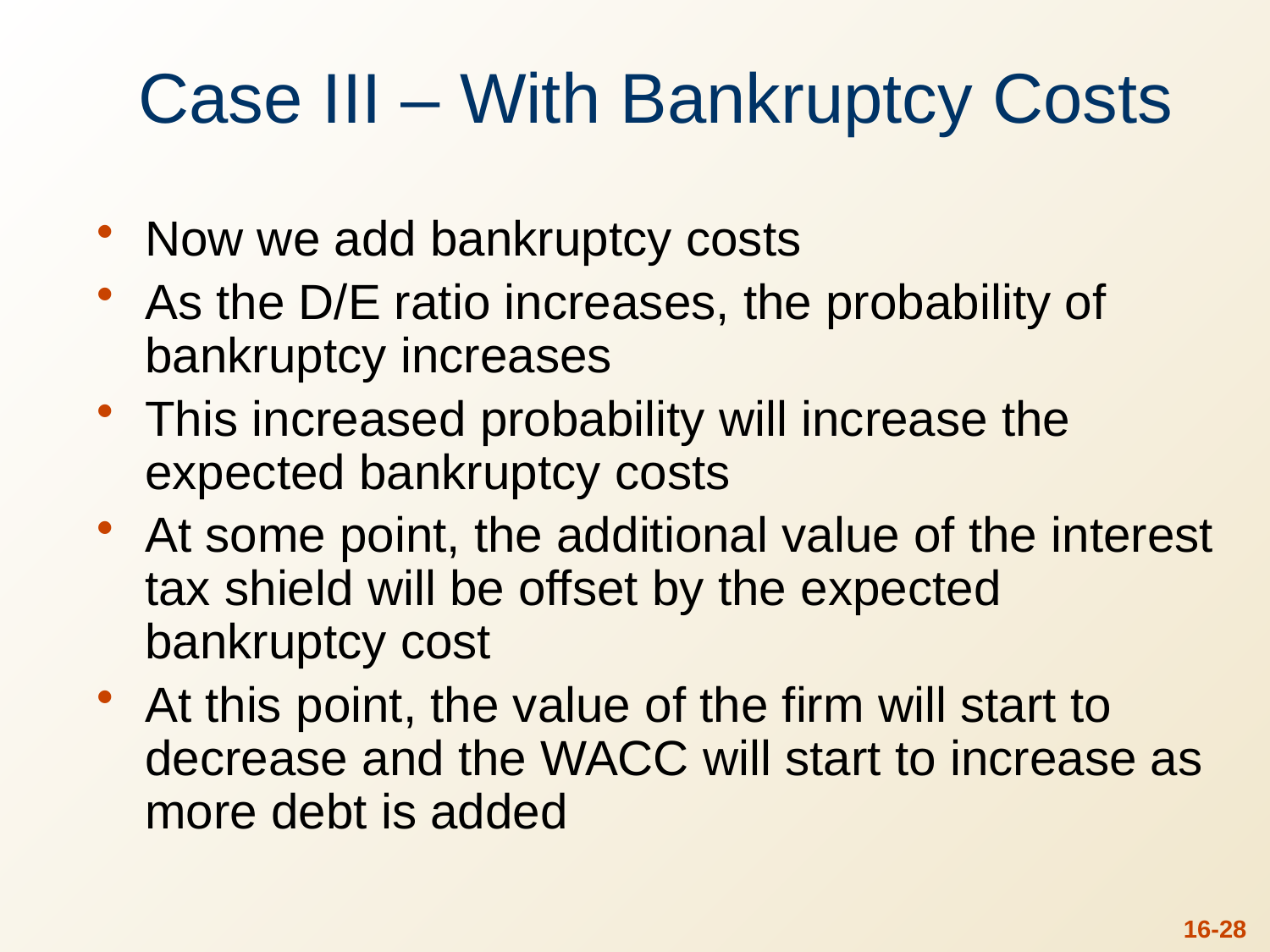

# Case III – With Bankruptcy Costs
Now we add bankruptcy costs
As the D/E ratio increases, the probability of bankruptcy increases
This increased probability will increase the expected bankruptcy costs
At some point, the additional value of the interest tax shield will be offset by the expected bankruptcy cost
At this point, the value of the firm will start to decrease and the WACC will start to increase as more debt is added
16-28